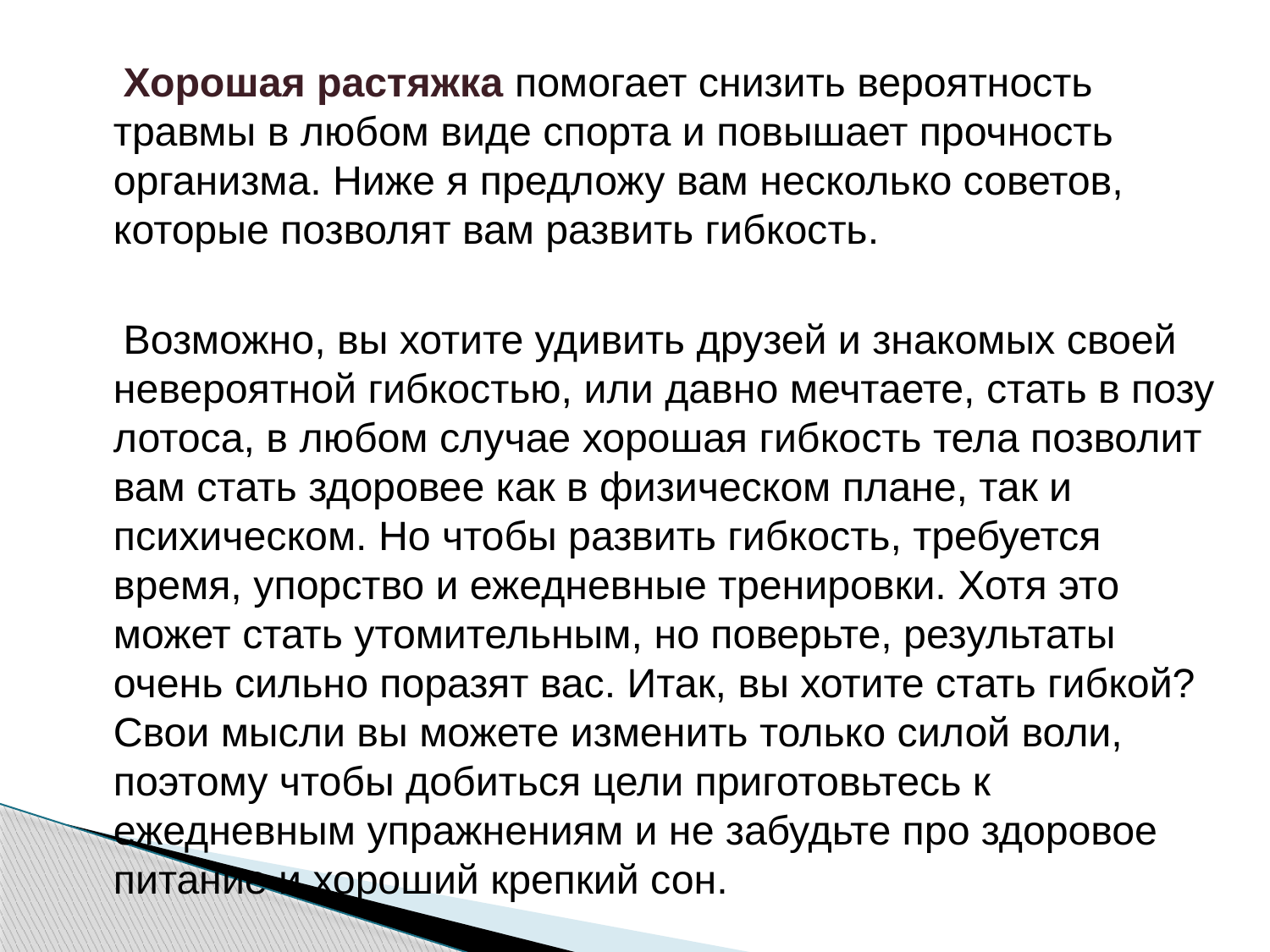

Хорошая растяжка помогает снизить вероятность травмы в любом виде спорта и повышает прочность организма. Ниже я предложу вам несколько советов, которые позволят вам развить гибкость.

    Возможно, вы хотите удивить друзей и знакомых своей невероятной гибкостью, или давно мечтаете, стать в позу лотоса, в любом случае хорошая гибкость тела позволит вам стать здоровее как в физическом плане, так и психическом. Но чтобы развить гибкость, требуется время, упорство и ежедневные тренировки. Хотя это может стать утомительным, но поверьте, результаты очень сильно поразят вас. Итак, вы хотите стать гибкой? Свои мысли вы можете изменить только силой воли, поэтому чтобы добиться цели приготовьтесь к ежедневным упражнениям и не забудьте про здоровое питание и хороший крепкий сон.